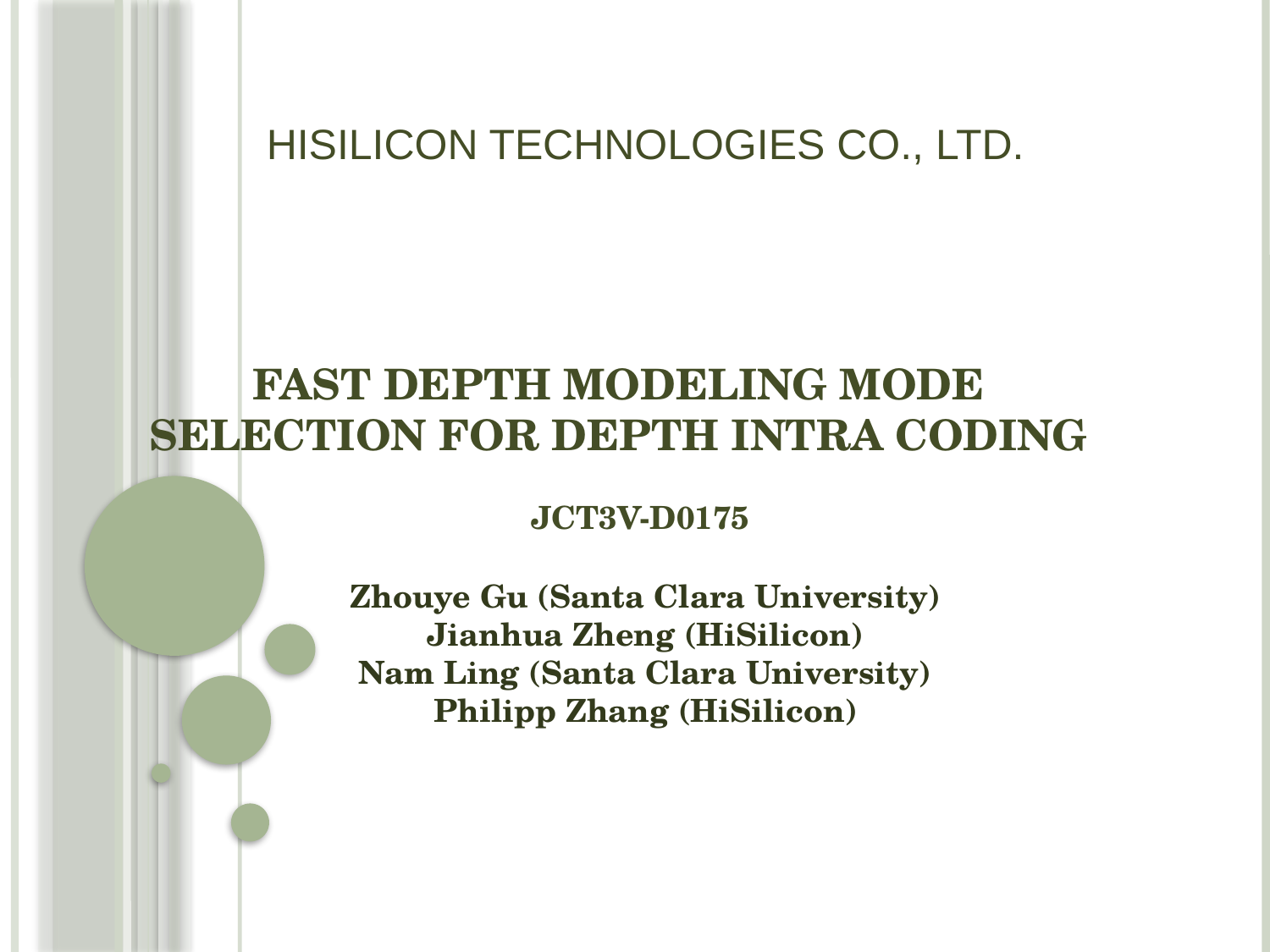

# Fast Depth Modeling Mode Selection for Depth Intra Coding
JCT3V-D0175
Zhouye Gu (Santa Clara University)
Jianhua Zheng (HiSilicon)
Nam Ling (Santa Clara University)
Philipp Zhang (HiSilicon)